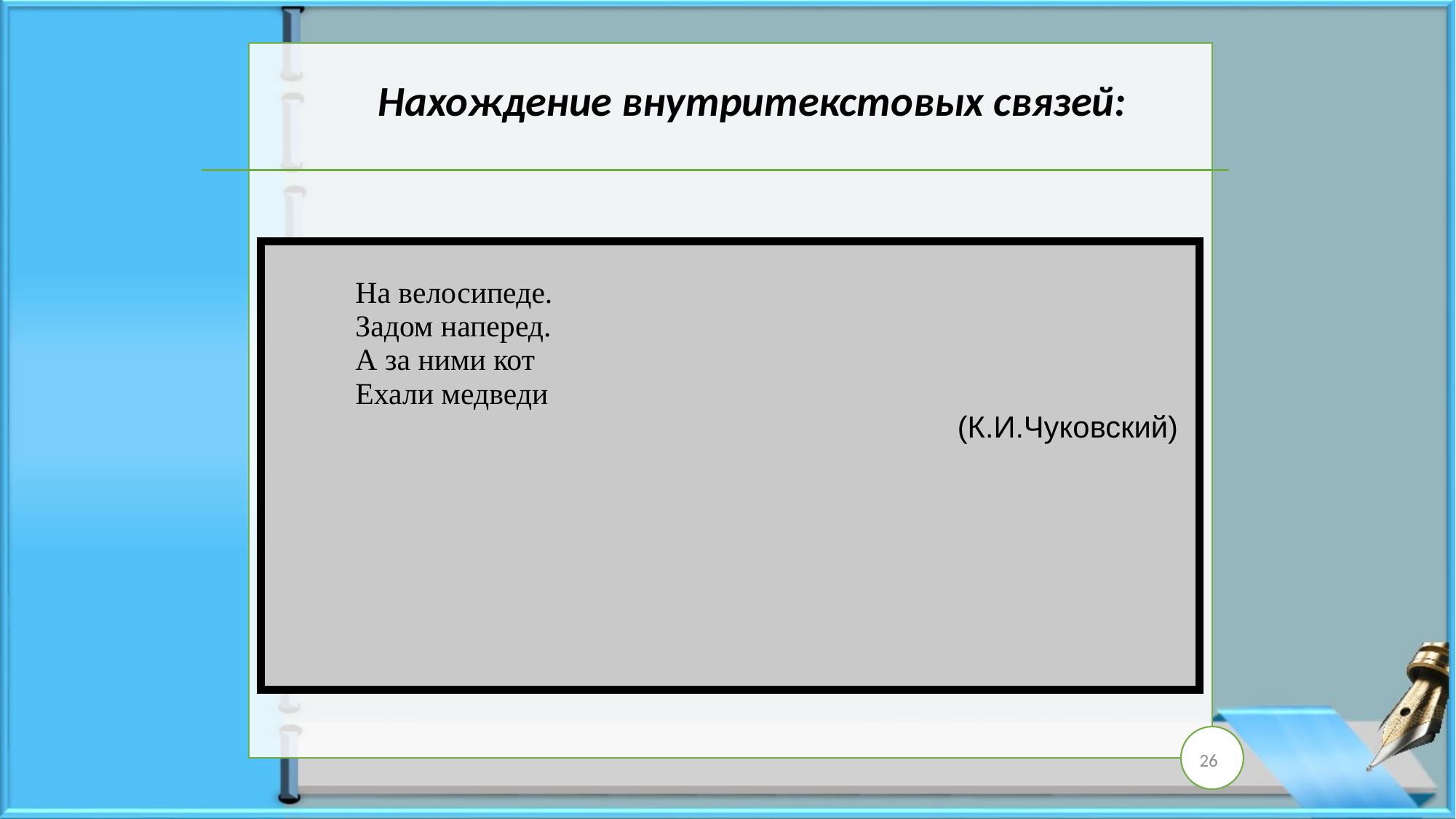

.
Нахождение внутритекстовых связей:

| На велосипеде. Задом наперед. А за ними кот Ехали медведи (К.И.Чуковский) |
| --- |

26